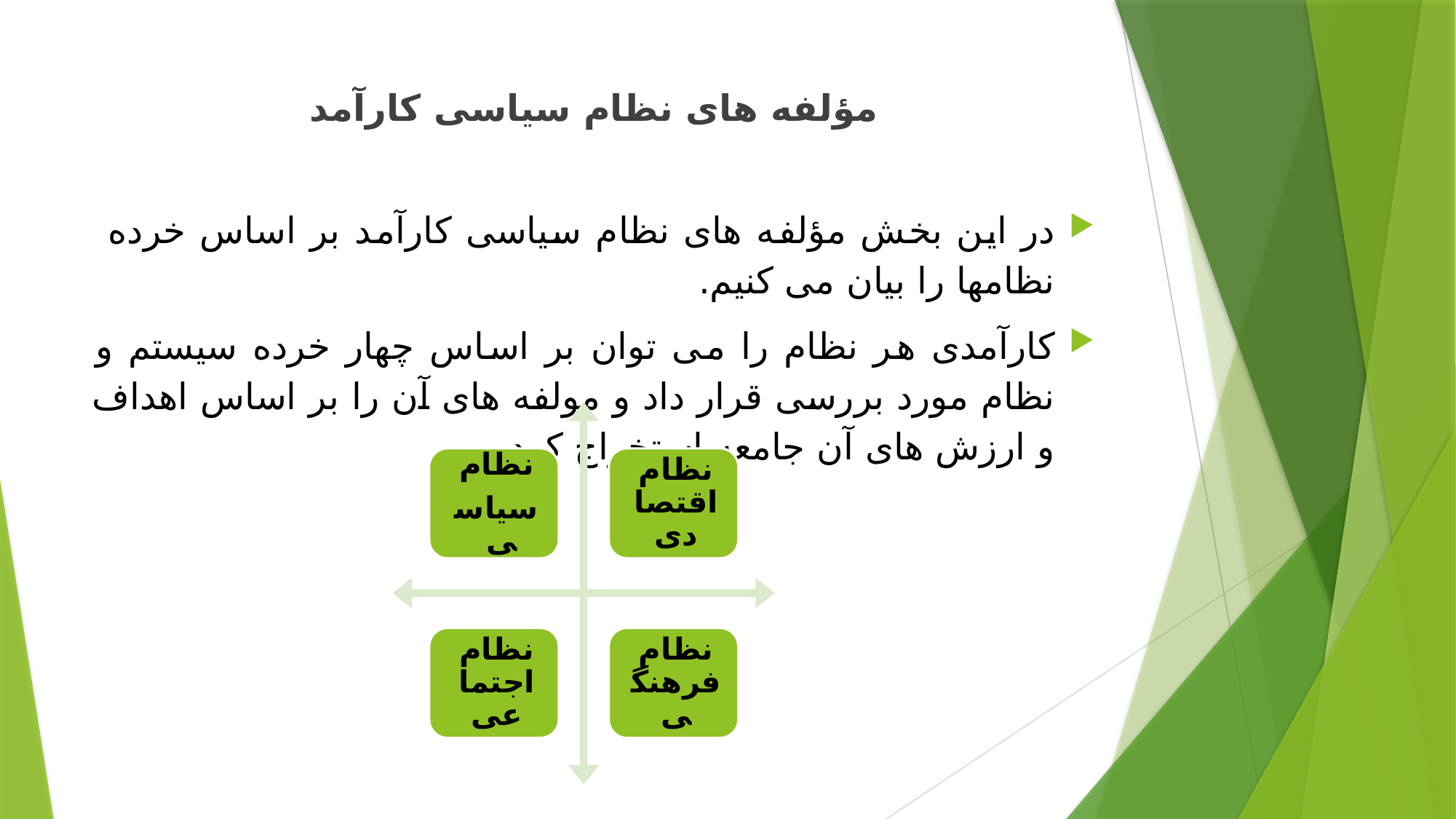

# مؤلفه های نظام سیاسی کارآمد
در این بخش مؤلفه های نظام سیاسی کارآمد بر اساس خرده‌  نظامها را بیان می کنیم.
کارآمدی هر نظام را می توان بر اساس چهار خرده سیستم و نظام مورد بررسی قرار داد و مولفه های آن را بر اساس اهداف و ارزش های آن جامعه استخراج کرد.

نظام
سیاسی
نظام اقتصادی
نظام اجتماعی
نظام فرهنگی